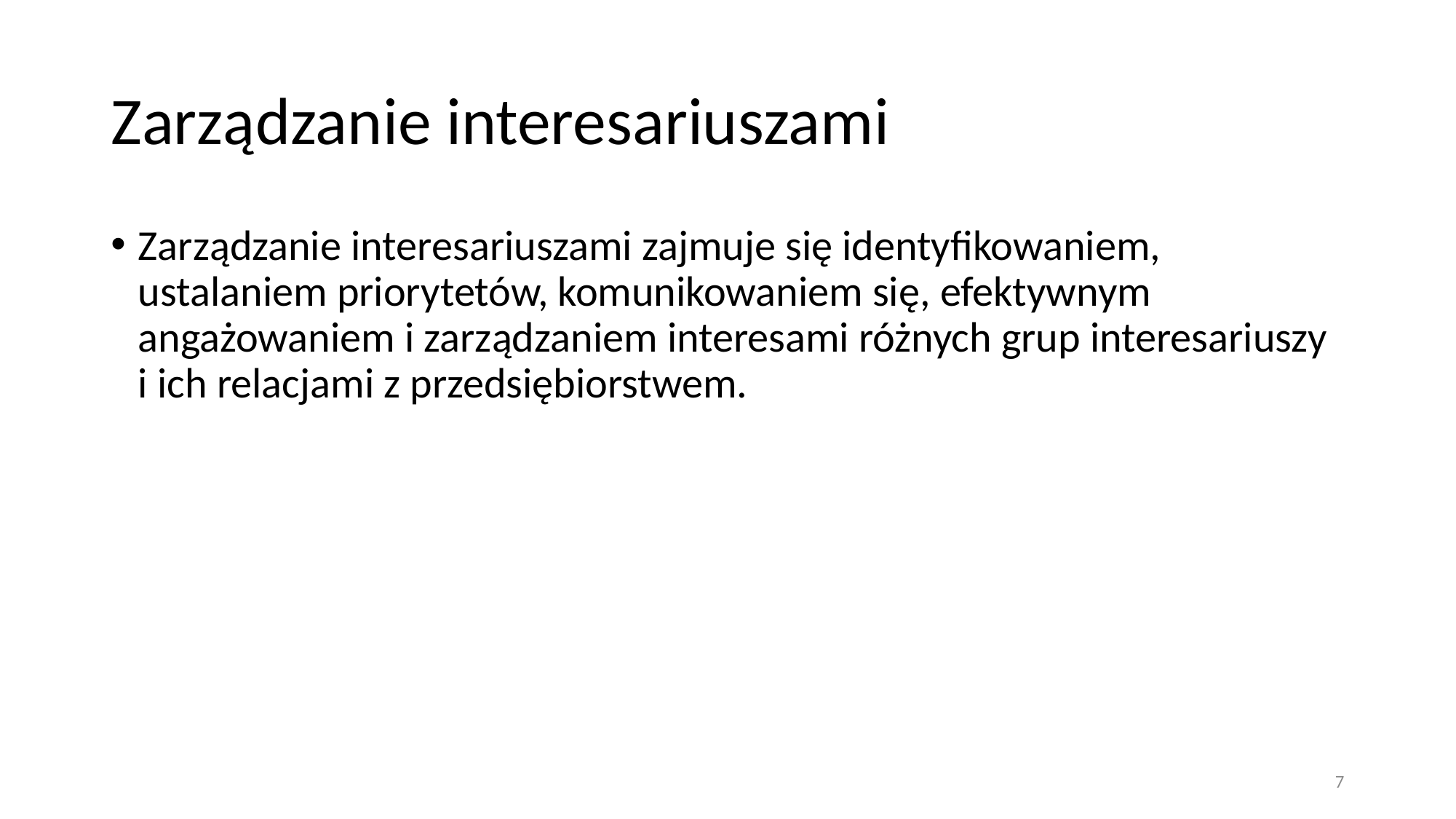

# Zarządzanie interesariuszami
Zarządzanie interesariuszami zajmuje się identyfikowaniem, ustalaniem priorytetów, komunikowaniem się, efektywnym angażowaniem i zarządzaniem interesami różnych grup interesariuszy i ich relacjami z przedsiębiorstwem.

7